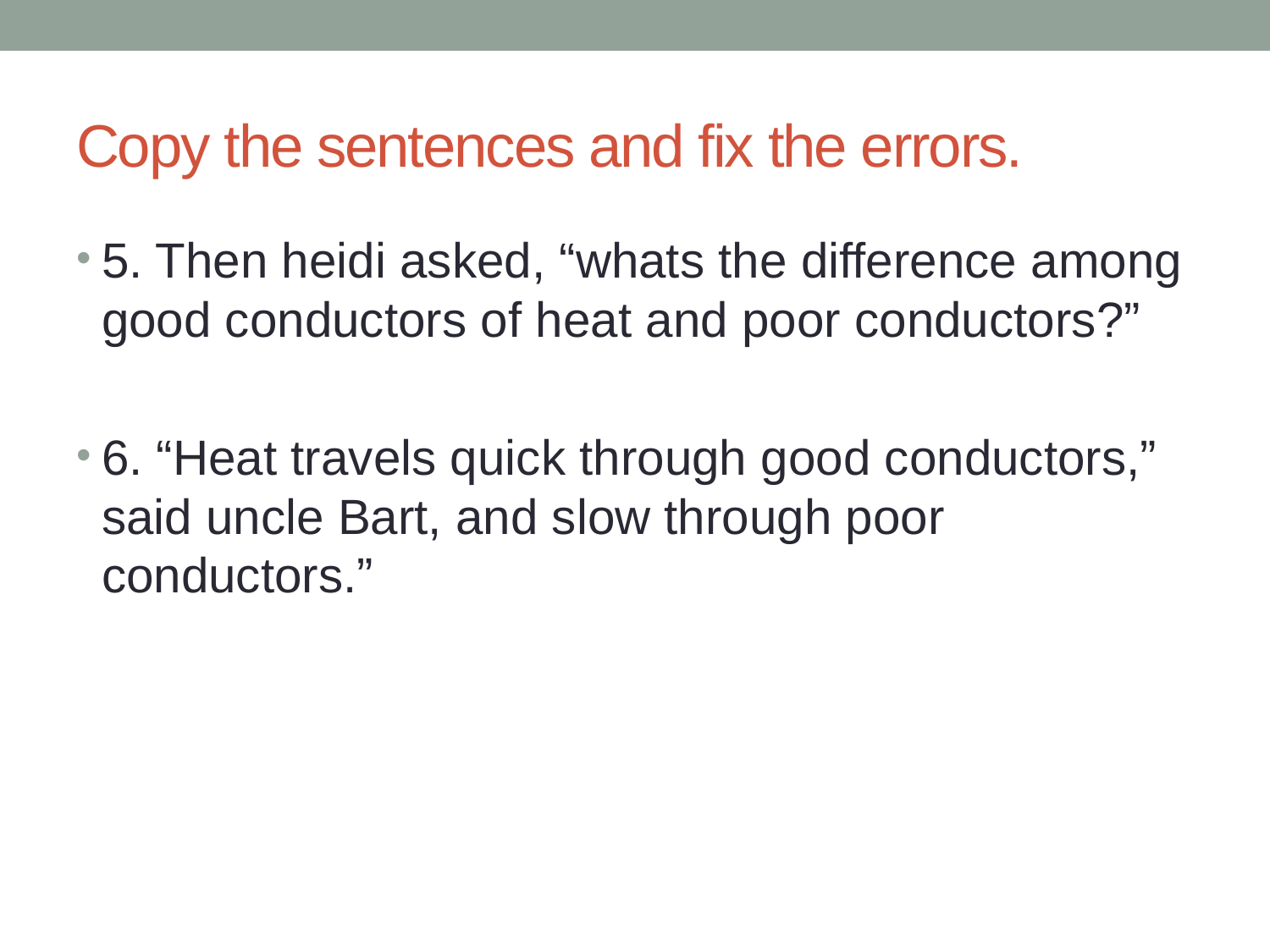

# Copy the sentences and fix the errors.
5. Then heidi asked, “whats the difference among good conductors of heat and poor conductors?”

6. “Heat travels quick through good conductors,” said uncle Bart, and slow through poor conductors.”